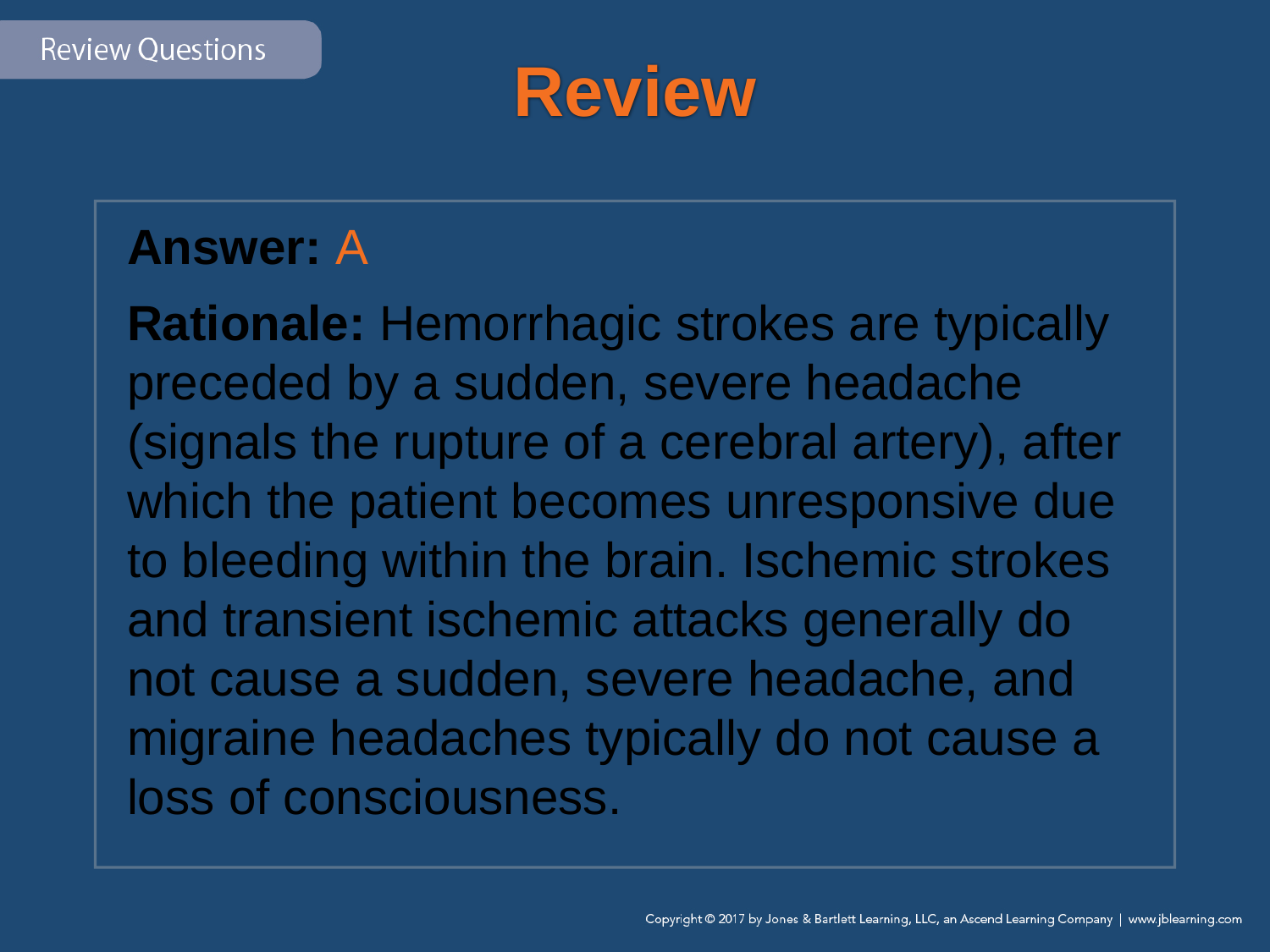

# Review
Answer: A
Rationale: Hemorrhagic strokes are typically preceded by a sudden, severe headache (signals the rupture of a cerebral artery), after which the patient becomes unresponsive due to bleeding within the brain. Ischemic strokes and transient ischemic attacks generally do not cause a sudden, severe headache, and migraine headaches typically do not cause a loss of consciousness.